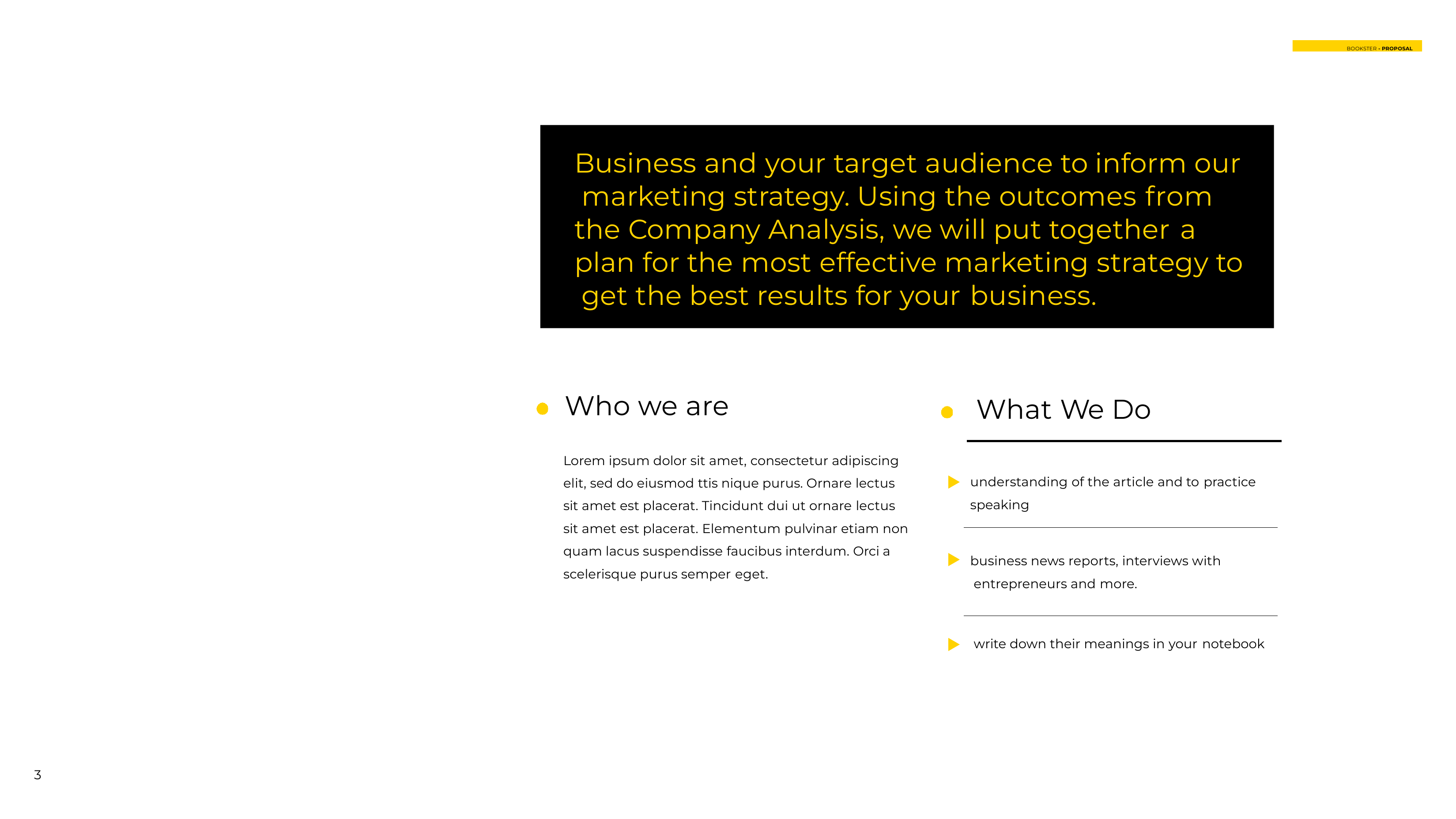

BOOKSTER - PROPOSAL

Business and your target audience to inform our  marketing strategy. Using the outcomes from the Company Analysis, we will put together a plan for the most effective marketing strategy to  get the best results for your business.
Who we are
Lorem ipsum dolor sit amet, consectetur adipiscing  elit, sed do eiusmod ttis nique purus. Ornare lectus  sit amet est placerat. Tincidunt dui ut ornare lectus  sit amet est placerat. Elementum pulvinar etiam non  quam lacus suspendisse faucibus interdum. Orci a  scelerisque purus semper eget.
What We Do

| understanding of the article and to practice speaking |
| --- |
| business news reports, interviews with entrepreneurs and more. |
| write down their meanings in your notebook |

3